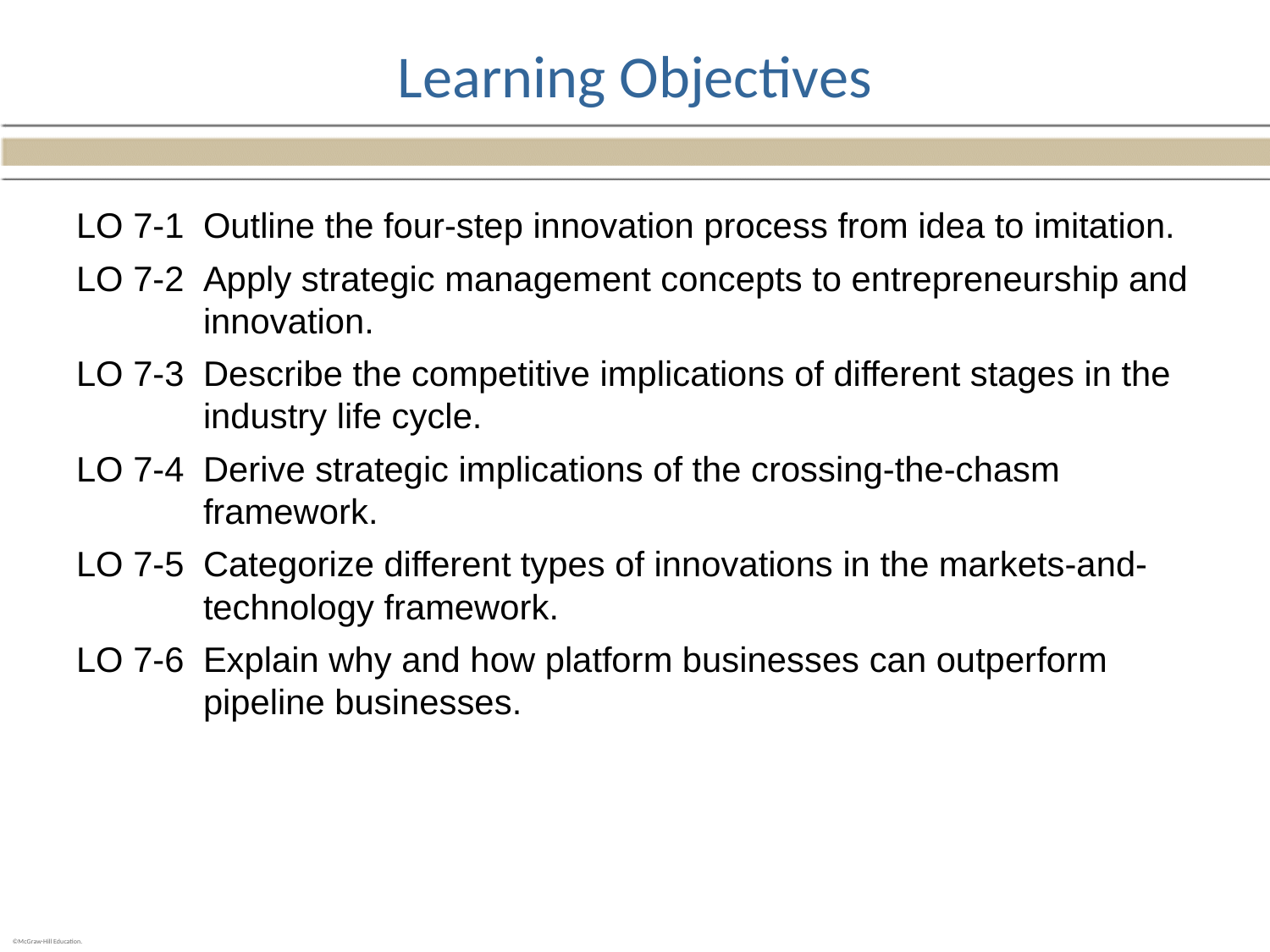

# Learning Objectives
LO 7-1	Outline the four-step innovation process from idea to imitation.
LO 7-2	Apply strategic management concepts to entrepreneurship and innovation.
LO 7-3	Describe the competitive implications of different stages in the industry life cycle.
LO 7-4	Derive strategic implications of the crossing-the-chasm framework.
LO 7-5	Categorize different types of innovations in the markets-and-technology framework.
LO 7-6	Explain why and how platform businesses can outperform pipeline businesses.